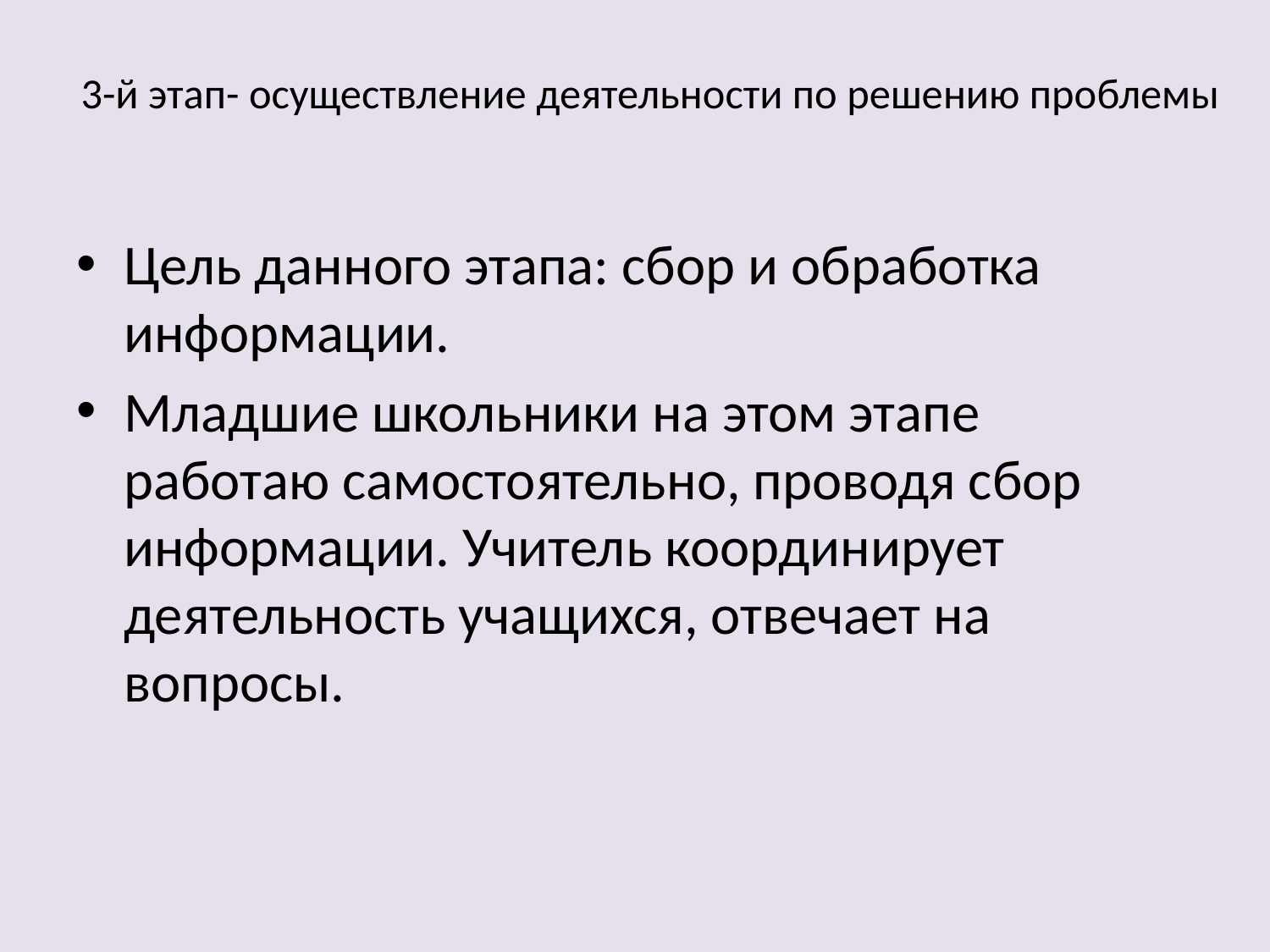

# 3-й этап- осуществление деятельности по решению проблемы
Цель данного этапа: сбор и обработка информации.
Младшие школьники на этом этапе работаю самостоятельно, проводя сбор информации. Учитель координирует деятельность учащихся, отвечает на вопросы.